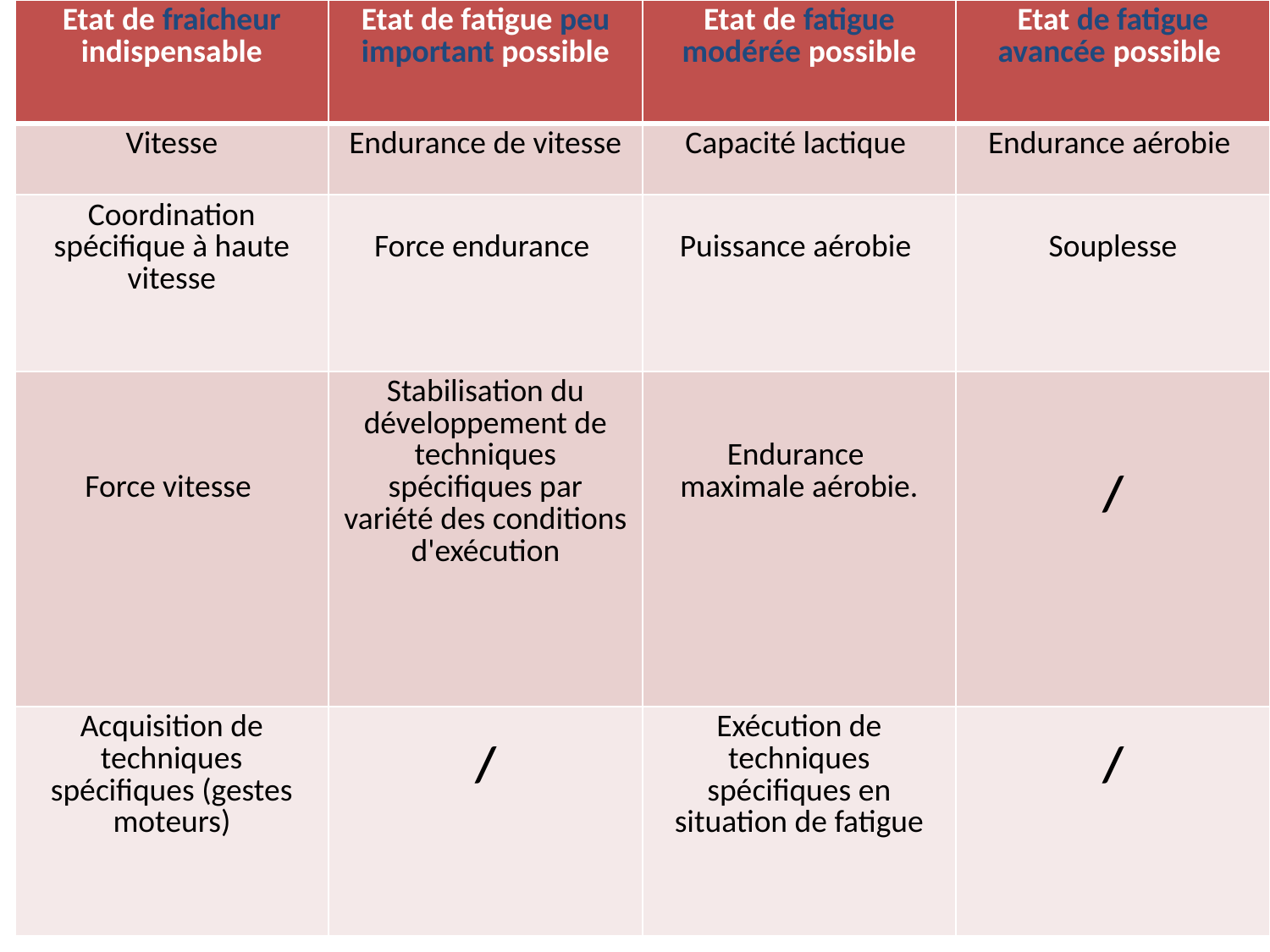

| Etat de fraicheur indispensable | Etat de fatigue peu important possible | Etat de fatigue modérée possible | Etat de fatigue avancée possible |
| --- | --- | --- | --- |
| Vitesse | Endurance de vitesse | Capacité lactique | Endurance aérobie |
| Coordination spécifique à haute vitesse | Force endurance | Puissance aérobie | Souplesse |
| Force vitesse | Stabilisation du développement de techniques spécifiques par variété des conditions d'exécution | Endurance maximale aérobie. | / |
| Acquisition de techniques spécifiques (gestes moteurs) | / | Exécution de techniques spécifiques en situation de fatigue | / |